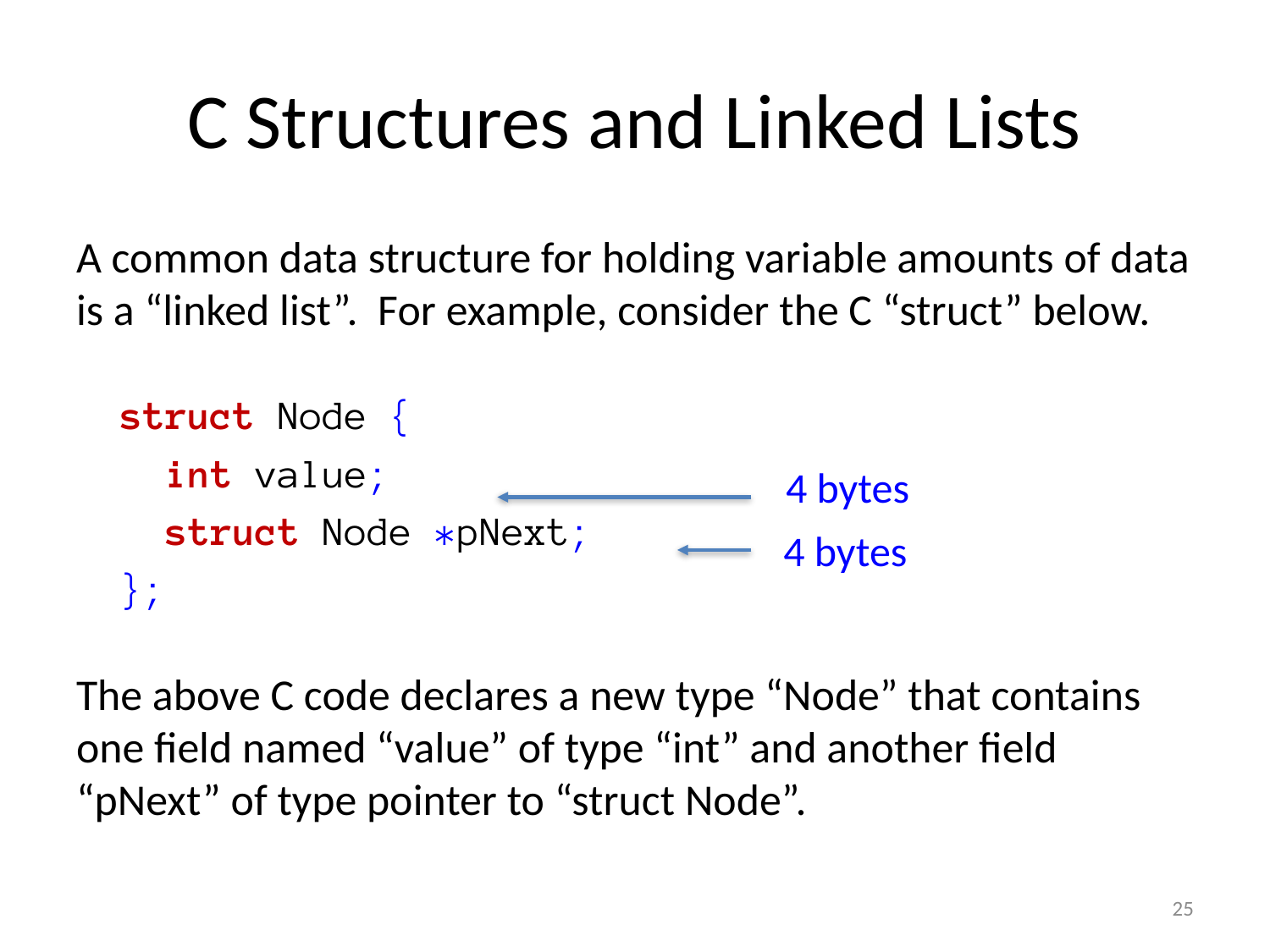

# C Structures and Linked Lists
A common data structure for holding variable amounts of data is a “linked list”.  For example, consider the C “struct” below.

  struct Node {
    int value;
    struct Node *pNext;
  };

The above C code declares a new type “Node” that contains one field named “value” of type “int” and another field “pNext” of type pointer to “struct Node”.

4 bytes
4 bytes
25